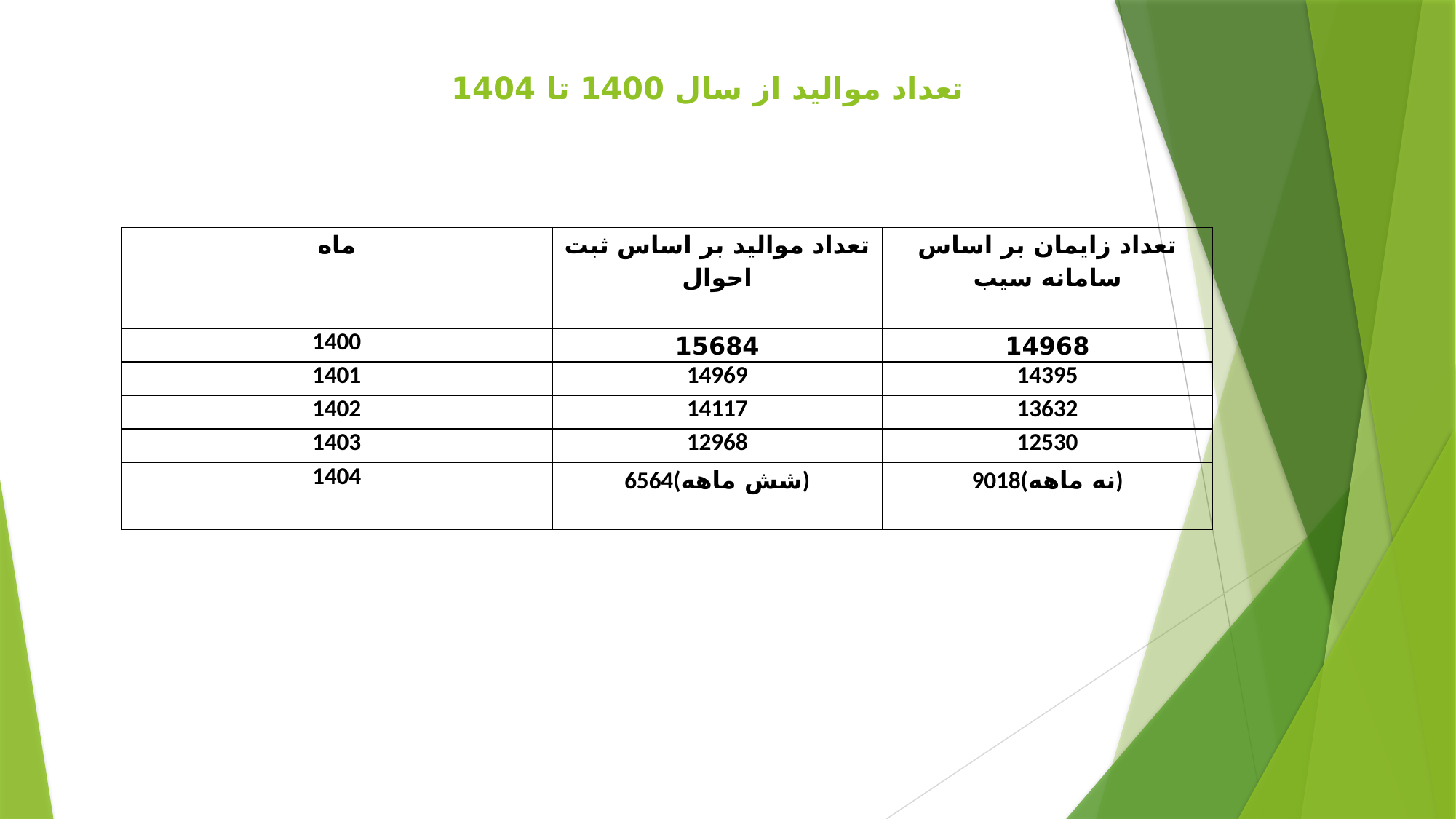

تعداد موالید از سال 1400 تا 1404
| ماه | تعداد موالید بر اساس ثبت احوال | تعداد زایمان بر اساس سامانه سیب |
| --- | --- | --- |
| 1400 | 15684 | 14968 |
| 1401 | 14969 | 14395 |
| 1402 | 14117 | 13632 |
| 1403 | 12968 | 12530 |
| 1404 | 6564(شش ماهه) | 9018(نه ماهه) |